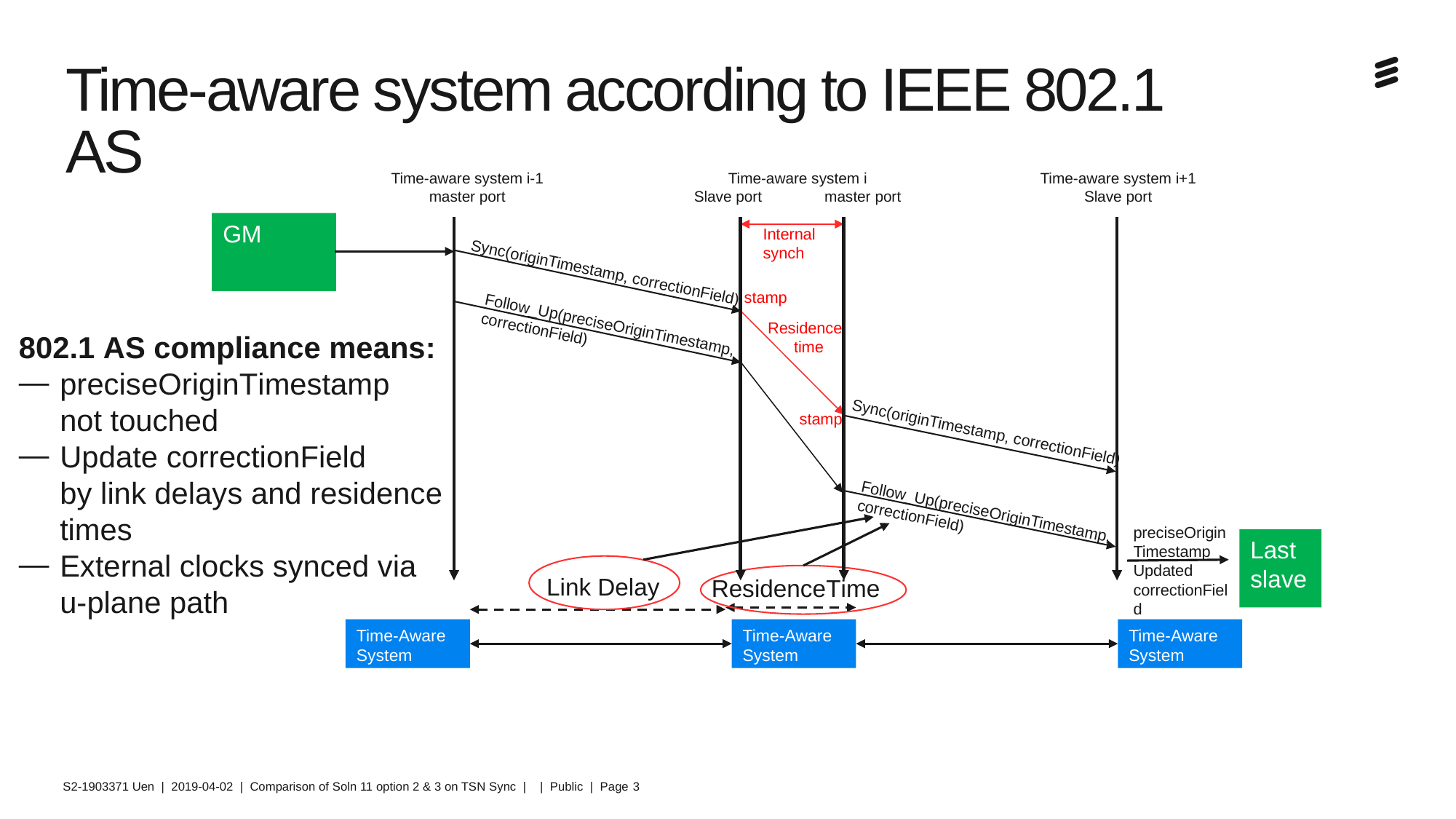

# Time-aware system according to IEEE 802.1 AS
Time-aware system i-1
master port
Time-aware system i
Slave port               master port
Time-aware system i+1
Slave port
GM
Internal
synch
Sync(originTimestamp, correctionField)
stamp
Follow_Up(preciseOriginTimestamp,
correctionField)
Residence
      time
stamp
Sync(originTimestamp, correctionField)
Follow_Up(preciseOriginTimestamp,
correctionField)
preciseOrigin
Timestamp
Updated
correctionField
Last
slave

Link Delay
ResidenceTime
Time-Aware System
Time-Aware System
Time-Aware System
802.1 AS compliance means:
preciseOriginTimestamp
not touched
Update correctionField
by link delays and residence
times
External clocks synced via
u-plane path